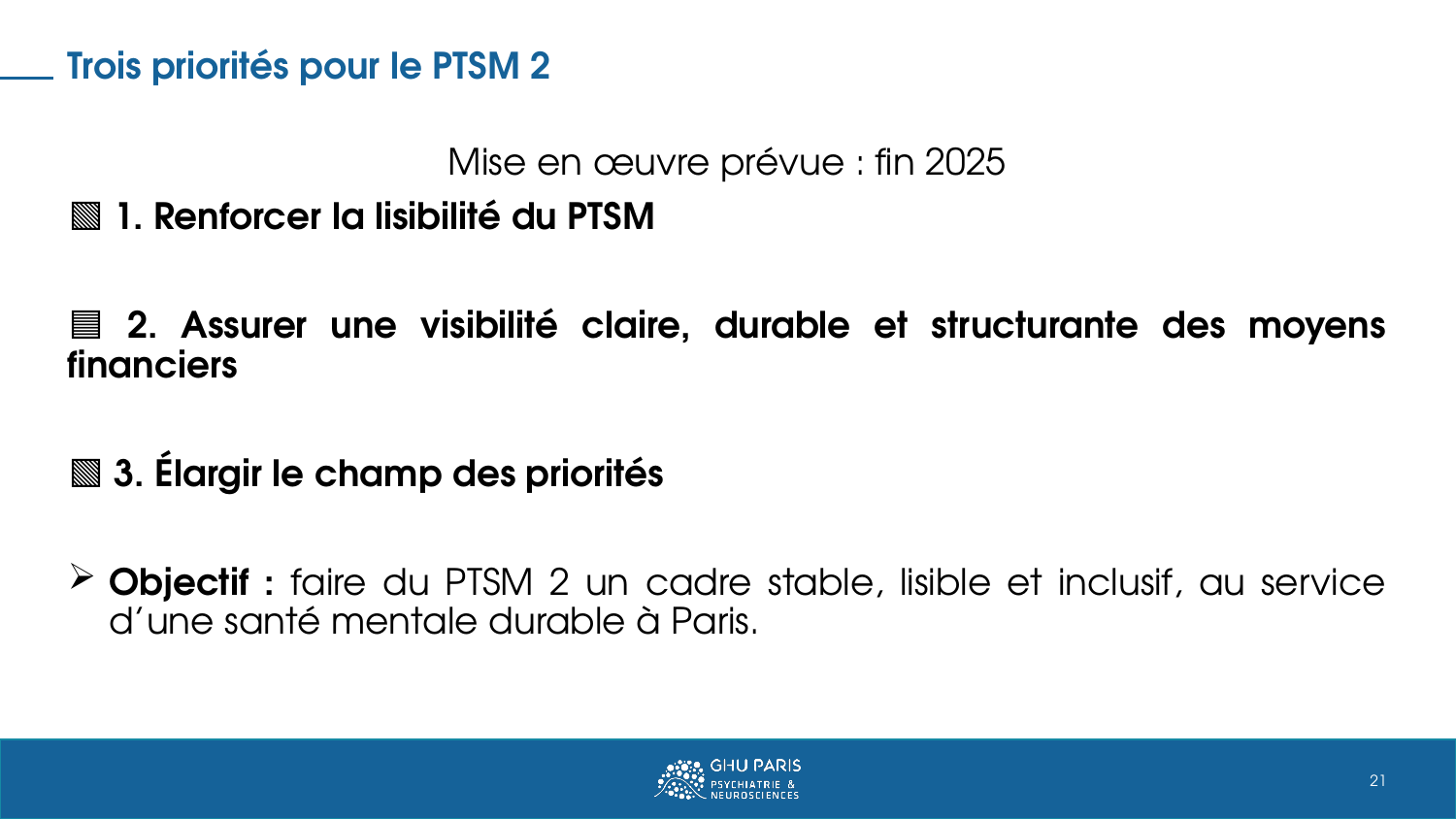

# Trois priorités pour le PTSM 2
Mise en œuvre prévue : fin 2025
🟩 1. Renforcer la lisibilité du PTSM

🟦 2. Assurer une visibilité claire, durable et structurante des moyens financiers

🟩 3. Élargir le champ des priorités

Objectif : faire du PTSM 2 un cadre stable, lisible et inclusif, au service d’une santé mentale durable à Paris.
21